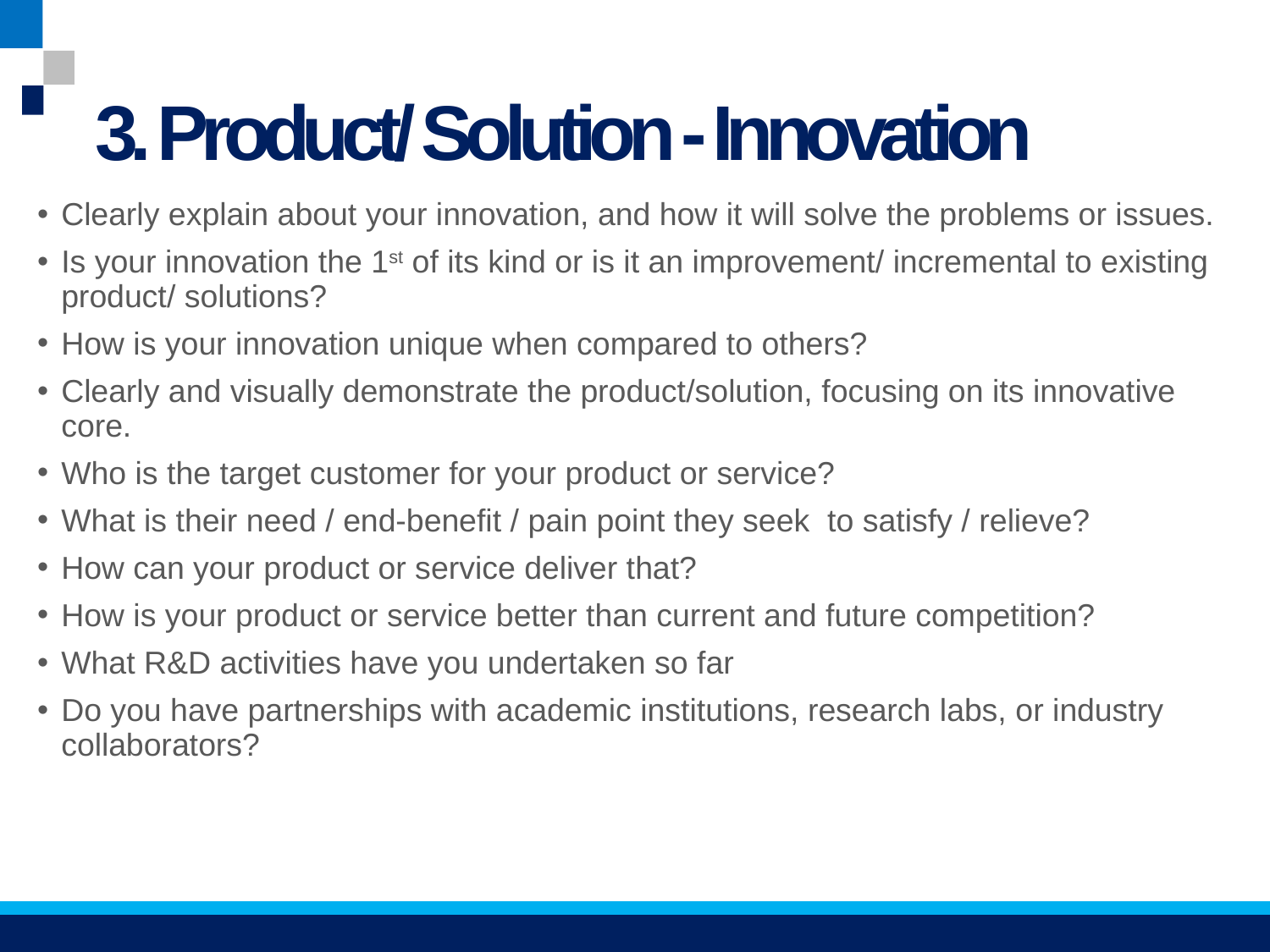

# 3. Product/ Solution - Innovation
Clearly explain about your innovation, and how it will solve the problems or issues.
Is your innovation the 1st of its kind or is it an improvement/ incremental to existing product/ solutions?
How is your innovation unique when compared to others?
Clearly and visually demonstrate the product/solution, focusing on its innovative core.
Who is the target customer for your product or service?
What is their need / end-benefit / pain point they seek  to satisfy / relieve?
How can your product or service deliver that?
How is your product or service better than current and future competition?
What R&D activities have you undertaken so far
Do you have partnerships with academic institutions, research labs, or industry collaborators?